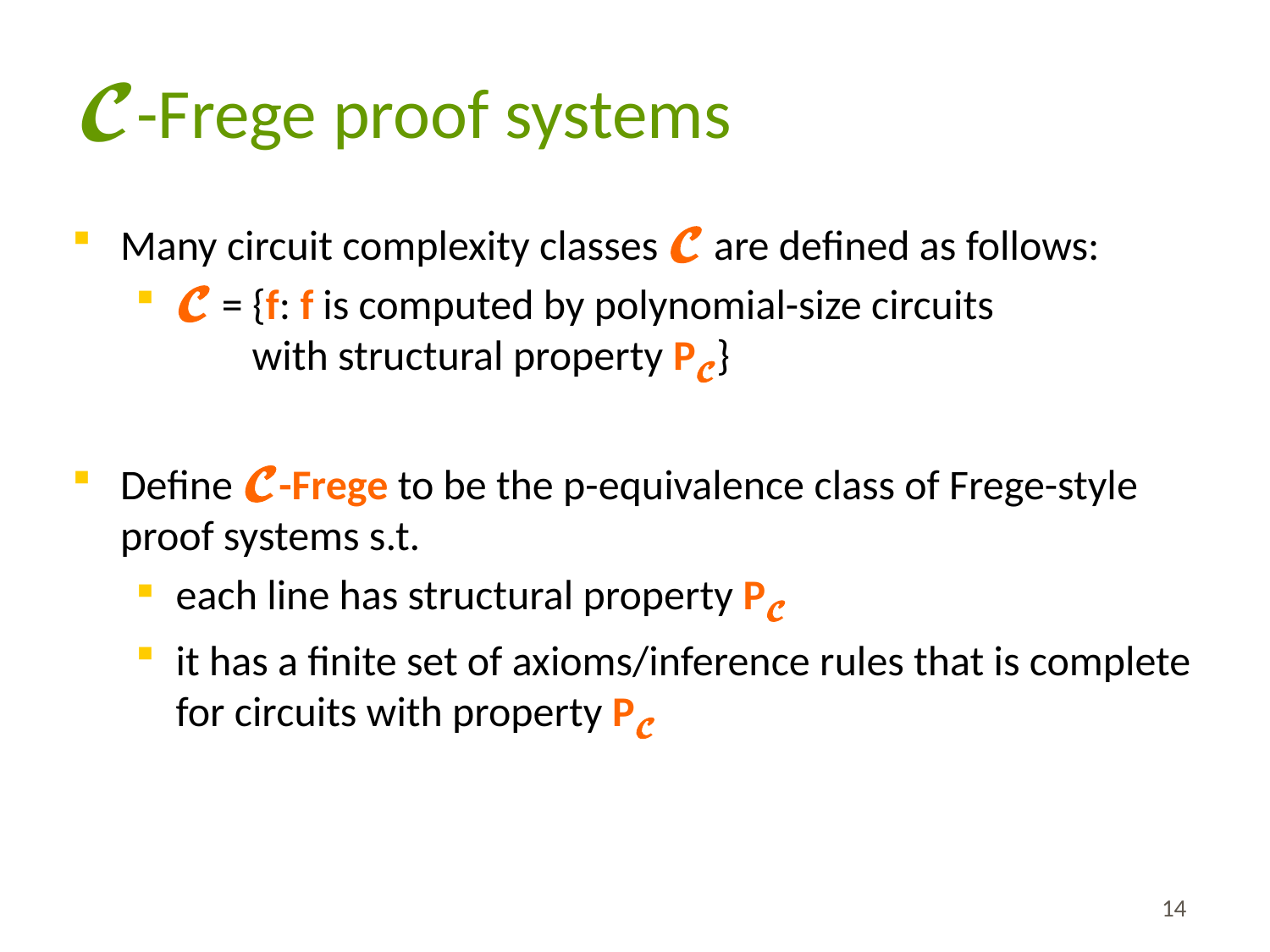

# 𝓒-Frege proof systems
Many circuit complexity classes 𝓒 are defined as follows:
𝓒 = {f: f is computed by polynomial-size circuits    		           with structural property P𝓒}

Define 𝓒-Frege to be the p-equivalence class of Frege-style proof systems s.t.
each line has structural property P𝓒
it has a finite set of axioms/inference rules that is complete for circuits with property P𝓒
14